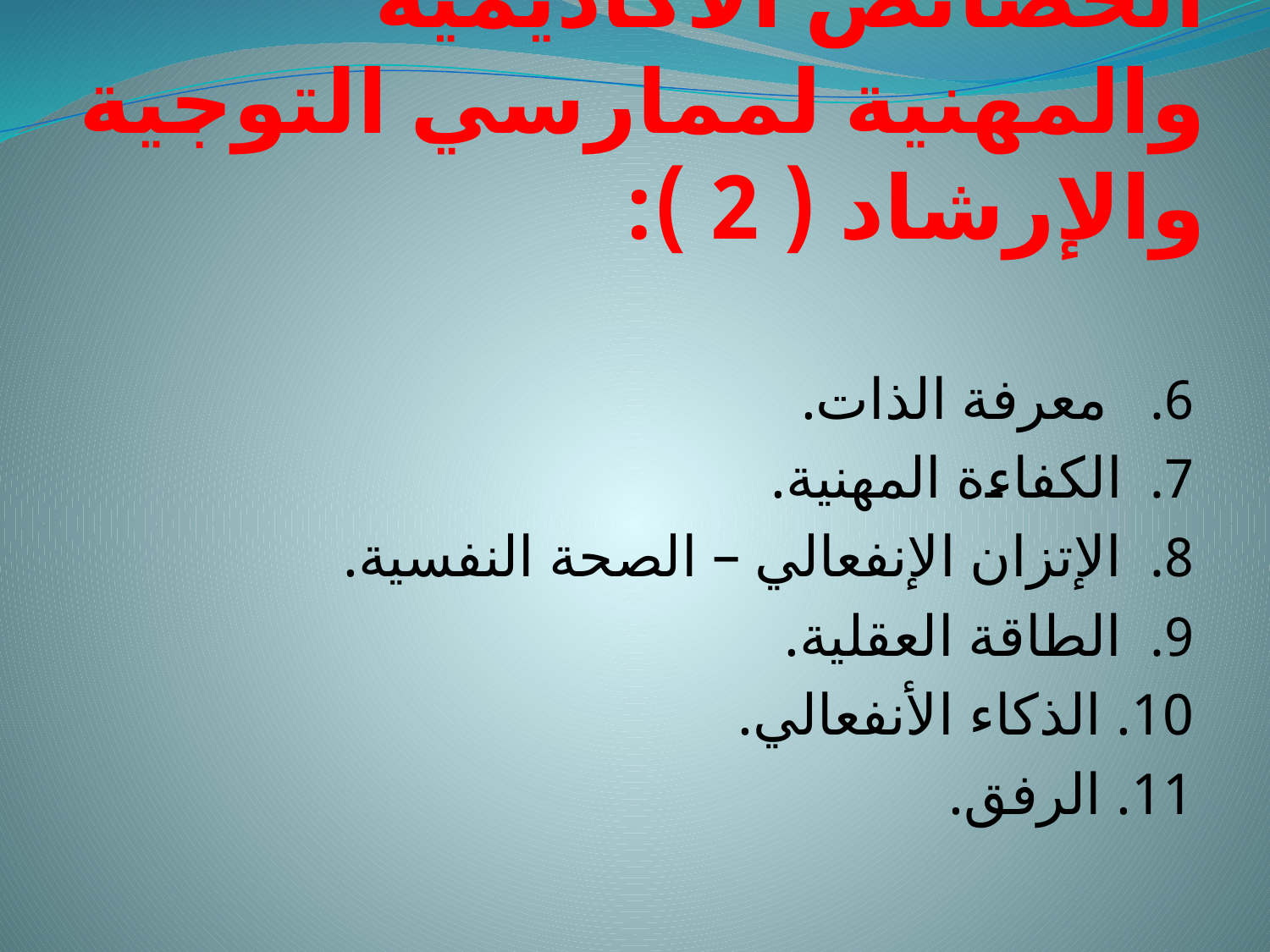

# الخصائص الأكاديمية والمهنية لممارسي التوجية والإرشاد ( 2 ):

 معرفة الذات.
الكفاءة المهنية.
الإتزان الإنفعالي – الصحة النفسية.
الطاقة العقلية.
10. الذكاء الأنفعالي.
11. الرفق.